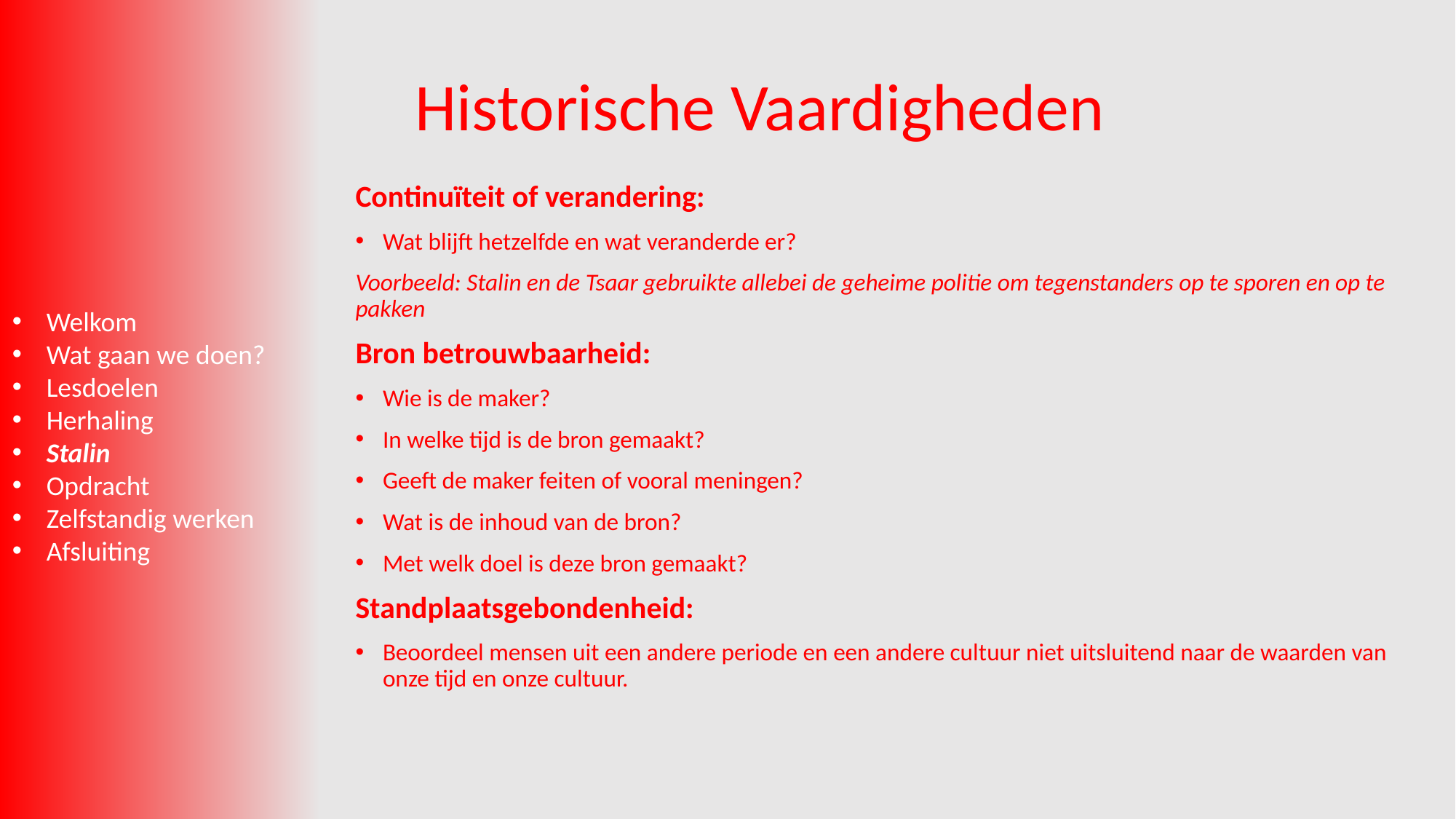

# Historische Vaardigheden
Continuïteit of verandering:
Wat blijft hetzelfde en wat veranderde er?
Voorbeeld: Stalin en de Tsaar gebruikte allebei de geheime politie om tegenstanders op te sporen en op te pakken
Bron betrouwbaarheid:
Wie is de maker?
In welke tijd is de bron gemaakt?
Geeft de maker feiten of vooral meningen?
Wat is de inhoud van de bron?
Met welk doel is deze bron gemaakt?
Standplaatsgebondenheid:
Beoordeel mensen uit een andere periode en een andere cultuur niet uitsluitend naar de waarden van onze tijd en onze cultuur.

Welkom
Wat gaan we doen?
Lesdoelen
Herhaling
Stalin
Opdracht
Zelfstandig werken
Afsluiting